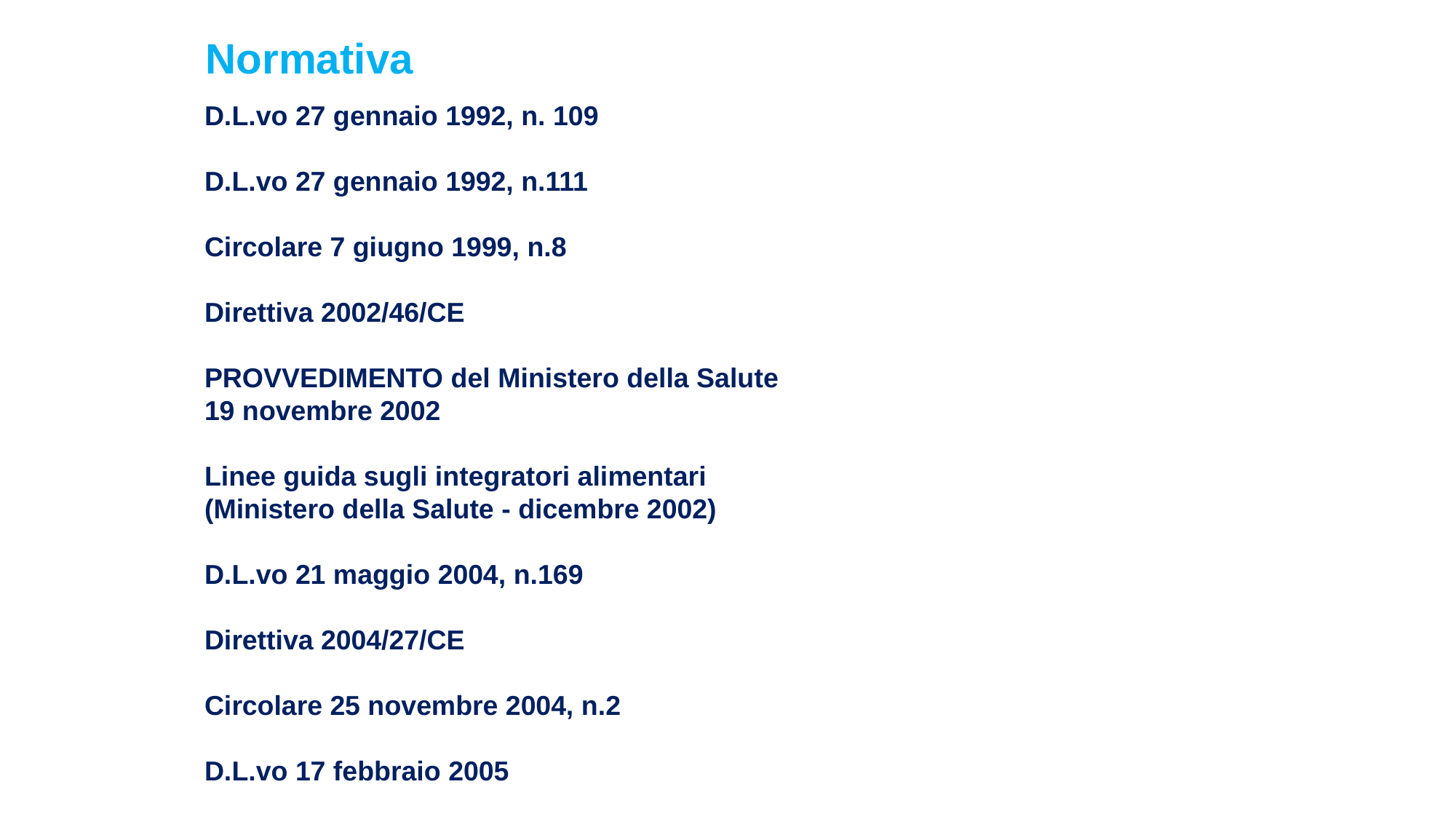

Normativa
D.L.vo 27 gennaio 1992, n. 109

D.L.vo 27 gennaio 1992, n.111

Circolare 7 giugno 1999, n.8

Direttiva 2002/46/CE

PROVVEDIMENTO del Ministero della Salute
19 novembre 2002

Linee guida sugli integratori alimentari
(Ministero della Salute - dicembre 2002)

D.L.vo 21 maggio 2004, n.169

Direttiva 2004/27/CE

Circolare 25 novembre 2004, n.2

D.L.vo 17 febbraio 2005